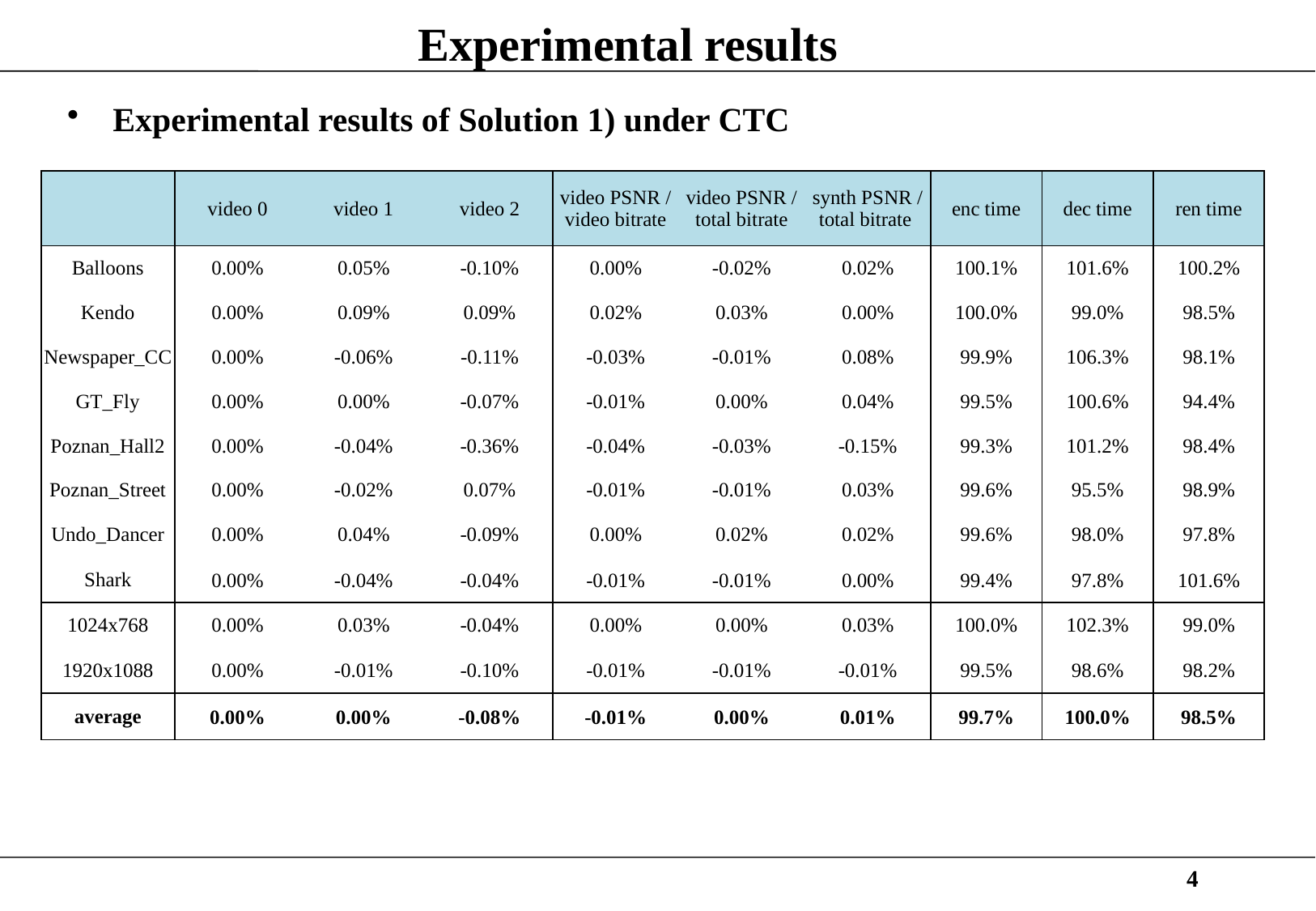

# Experimental results
Experimental results of Solution 1) under CTC
|  | video 0 | video 1 | video 2 | video PSNR / video bitrate | video PSNR / total bitrate | synth PSNR / total bitrate | enc time | dec time | ren time |
| --- | --- | --- | --- | --- | --- | --- | --- | --- | --- |
| Balloons | 0.00% | 0.05% | -0.10% | 0.00% | -0.02% | 0.02% | 100.1% | 101.6% | 100.2% |
| Kendo | 0.00% | 0.09% | 0.09% | 0.02% | 0.03% | 0.00% | 100.0% | 99.0% | 98.5% |
| Newspaper\_CC | 0.00% | -0.06% | -0.11% | -0.03% | -0.01% | 0.08% | 99.9% | 106.3% | 98.1% |
| GT\_Fly | 0.00% | 0.00% | -0.07% | -0.01% | 0.00% | 0.04% | 99.5% | 100.6% | 94.4% |
| Poznan\_Hall2 | 0.00% | -0.04% | -0.36% | -0.04% | -0.03% | -0.15% | 99.3% | 101.2% | 98.4% |
| Poznan\_Street | 0.00% | -0.02% | 0.07% | -0.01% | -0.01% | 0.03% | 99.6% | 95.5% | 98.9% |
| Undo\_Dancer | 0.00% | 0.04% | -0.09% | 0.00% | 0.02% | 0.02% | 99.6% | 98.0% | 97.8% |
| Shark | 0.00% | -0.04% | -0.04% | -0.01% | -0.01% | 0.00% | 99.4% | 97.8% | 101.6% |
| 1024x768 | 0.00% | 0.03% | -0.04% | 0.00% | 0.00% | 0.03% | 100.0% | 102.3% | 99.0% |
| 1920x1088 | 0.00% | -0.01% | -0.10% | -0.01% | -0.01% | -0.01% | 99.5% | 98.6% | 98.2% |
| average | 0.00% | 0.00% | -0.08% | -0.01% | 0.00% | 0.01% | 99.7% | 100.0% | 98.5% |
4